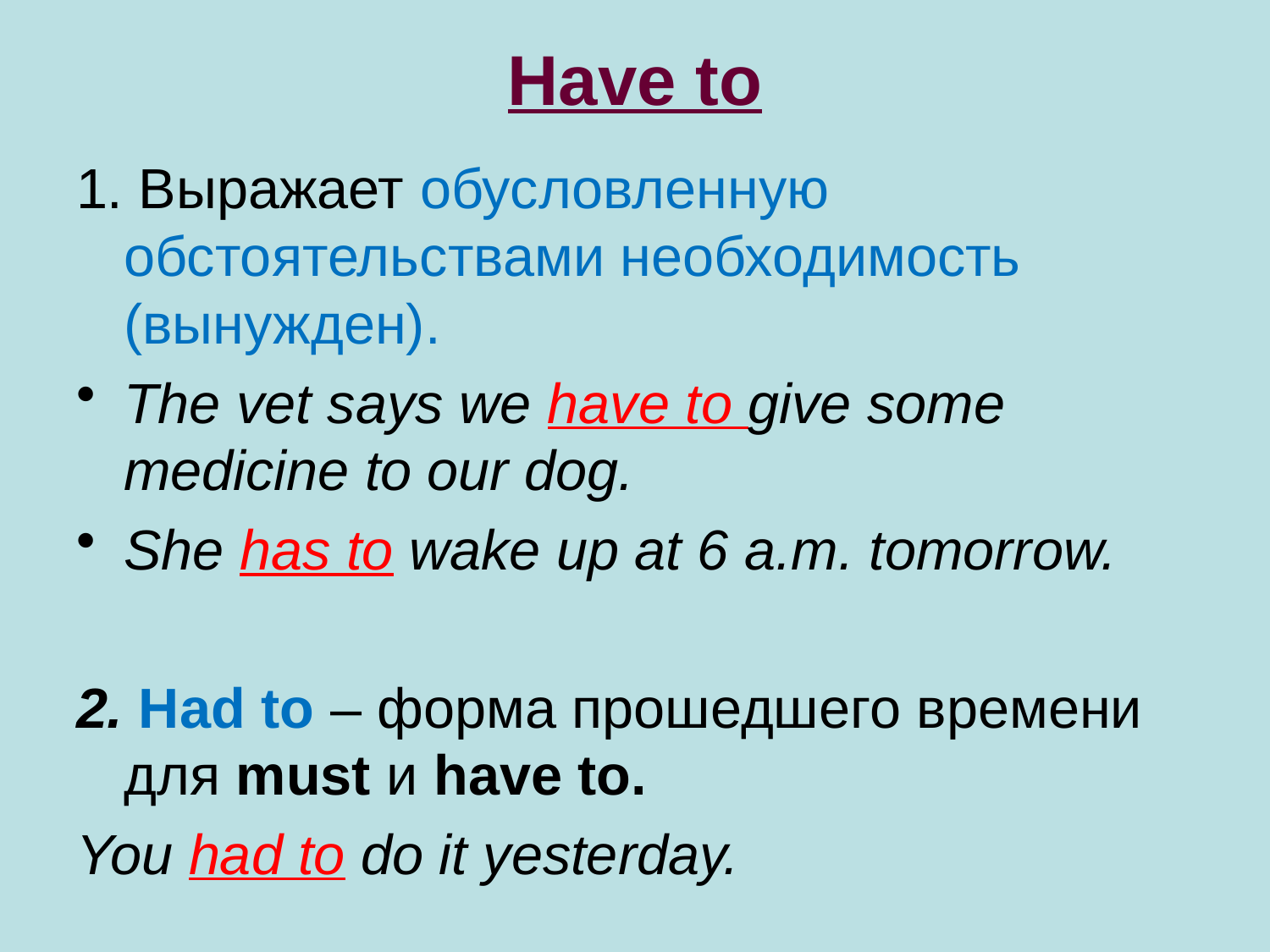

# Have to
1. Выражает обусловленную обстоятельствами необходимость (вынужден).
The vet says we have to give some medicine to our dog.
She has to wake up at 6 a.m. tomorrow.

2. Had to – форма прошедшего времени для must и have to.
You had to do it yesterday.